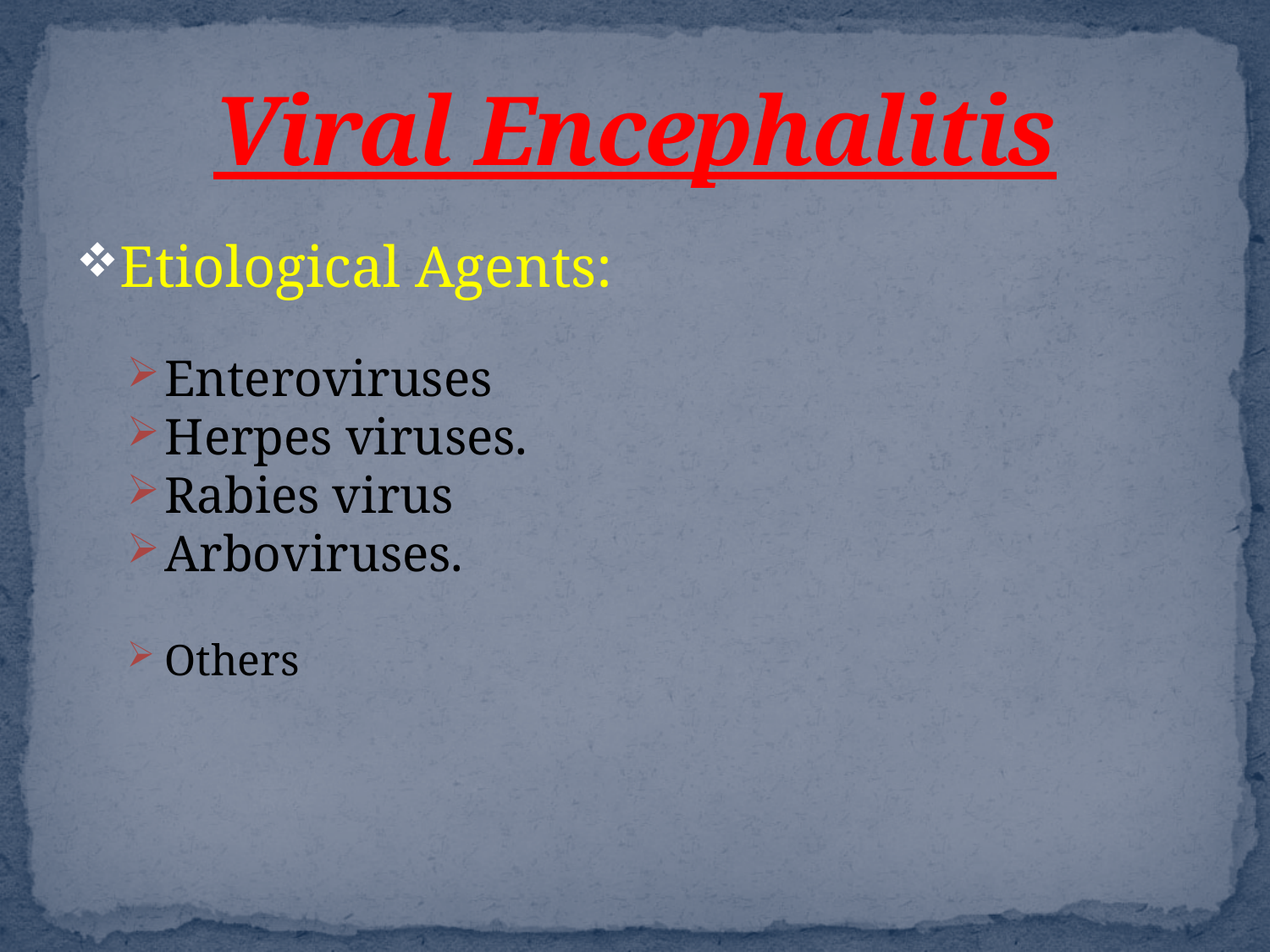

# Viral Encephalitis
Etiological Agents:

Enteroviruses
Herpes viruses.
Rabies virus
Arboviruses.

Others